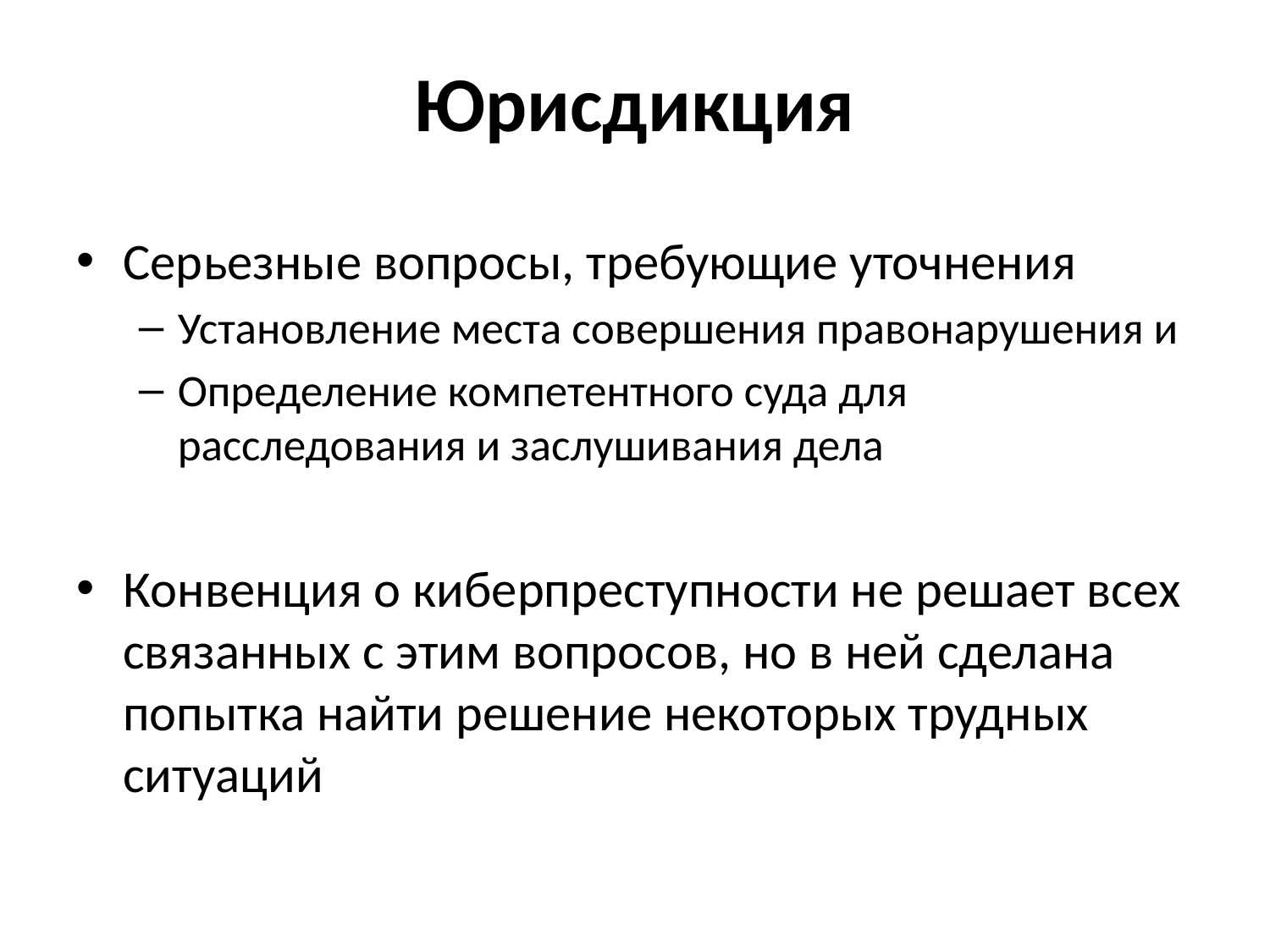

# Юрисдикция
Серьезные вопросы, требующие уточнения
Установление места совершения правонарушения и
Определение компетентного суда для расследования и заслушивания дела

Конвенция о киберпреступности не решает всех связанных с этим вопросов, но в ней сделана попытка найти решение некоторых трудных ситуаций